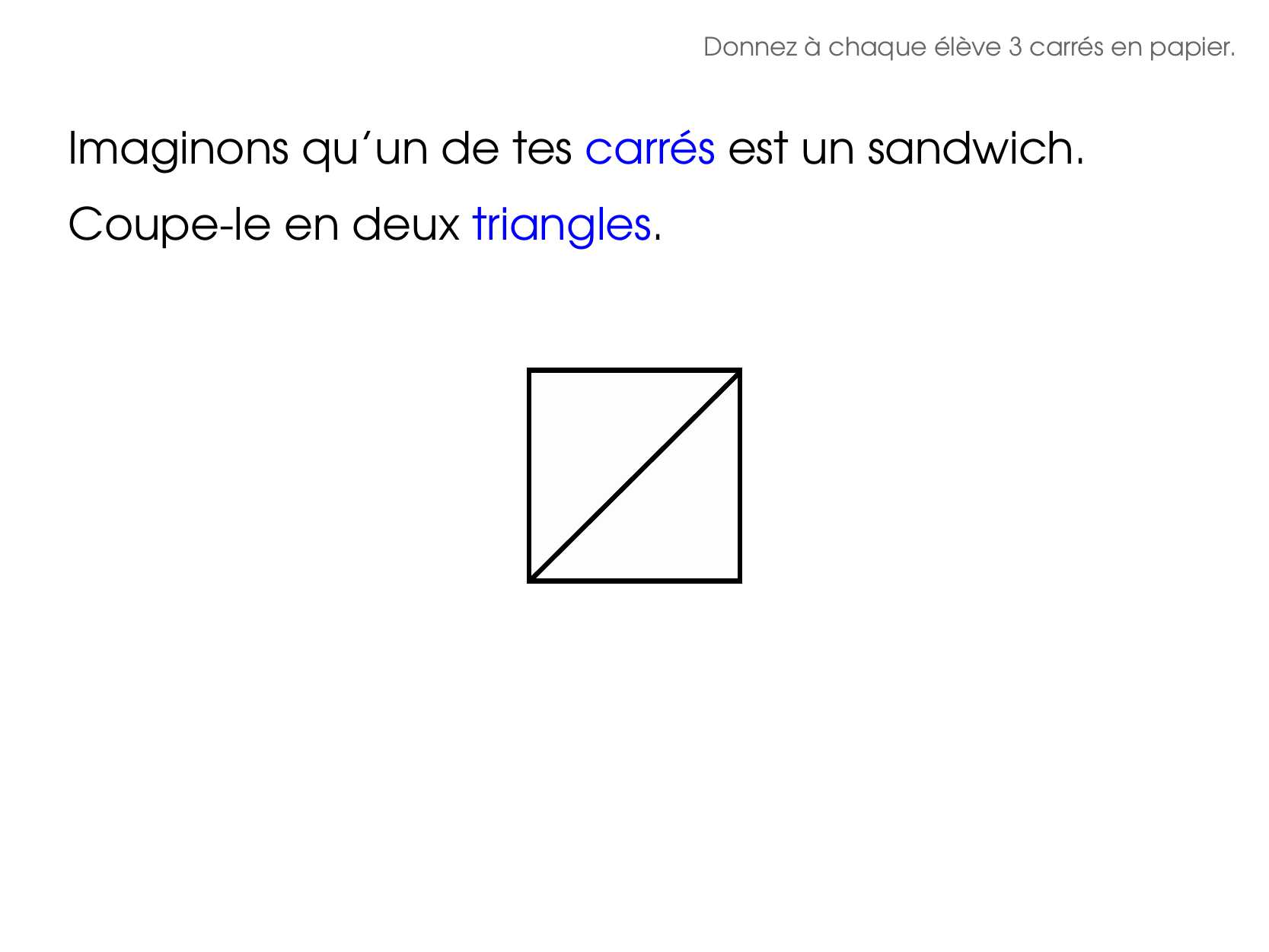

Donnez à chaque élève 3 carrés en papier.
Imaginons qu’un de tes carrés est un sandwich.
Coupe-le en deux triangles.